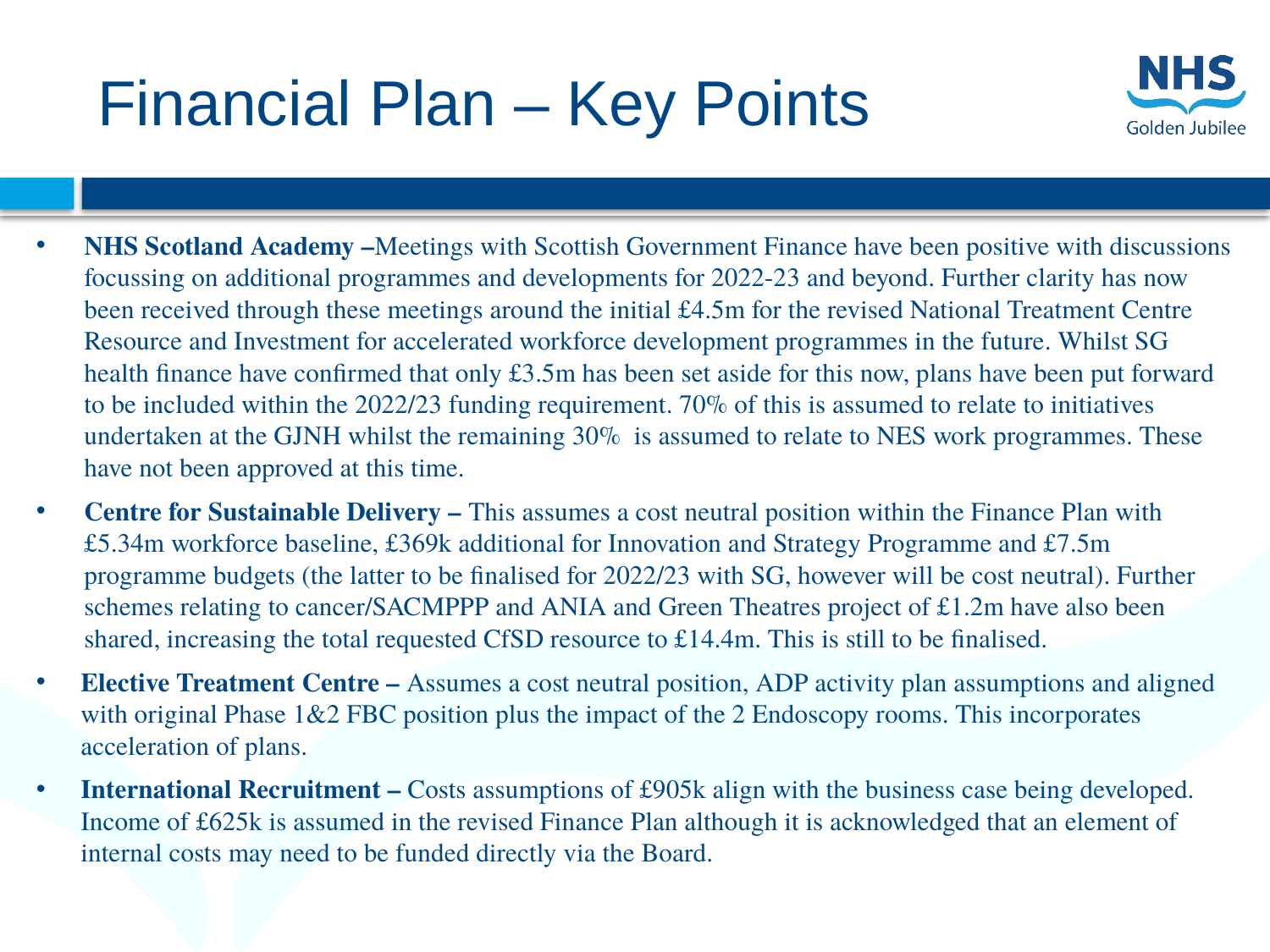

# Financial Plan – Key Points
NHS Scotland Academy –Meetings with Scottish Government Finance have been positive with discussions focussing on additional programmes and developments for 2022-23 and beyond. Further clarity has now been received through these meetings around the initial £4.5m for the revised National Treatment Centre Resource and Investment for accelerated workforce development programmes in the future. Whilst SG health finance have confirmed that only £3.5m has been set aside for this now, plans have been put forward to be included within the 2022/23 funding requirement. 70% of this is assumed to relate to initiatives undertaken at the GJNH whilst the remaining 30%  is assumed to relate to NES work programmes. These have not been approved at this time.
Centre for Sustainable Delivery – This assumes a cost neutral position within the Finance Plan with £5.34m workforce baseline, £369k additional for Innovation and Strategy Programme and £7.5m programme budgets (the latter to be finalised for 2022/23 with SG, however will be cost neutral). Further schemes relating to cancer/SACMPPP and ANIA and Green Theatres project of £1.2m have also been shared, increasing the total requested CfSD resource to £14.4m. This is still to be finalised.
Elective Treatment Centre – Assumes a cost neutral position, ADP activity plan assumptions and aligned with original Phase 1&2 FBC position plus the impact of the 2 Endoscopy rooms. This incorporates acceleration of plans.
International Recruitment – Costs assumptions of £905k align with the business case being developed. Income of £625k is assumed in the revised Finance Plan although it is acknowledged that an element of internal costs may need to be funded directly via the Board.